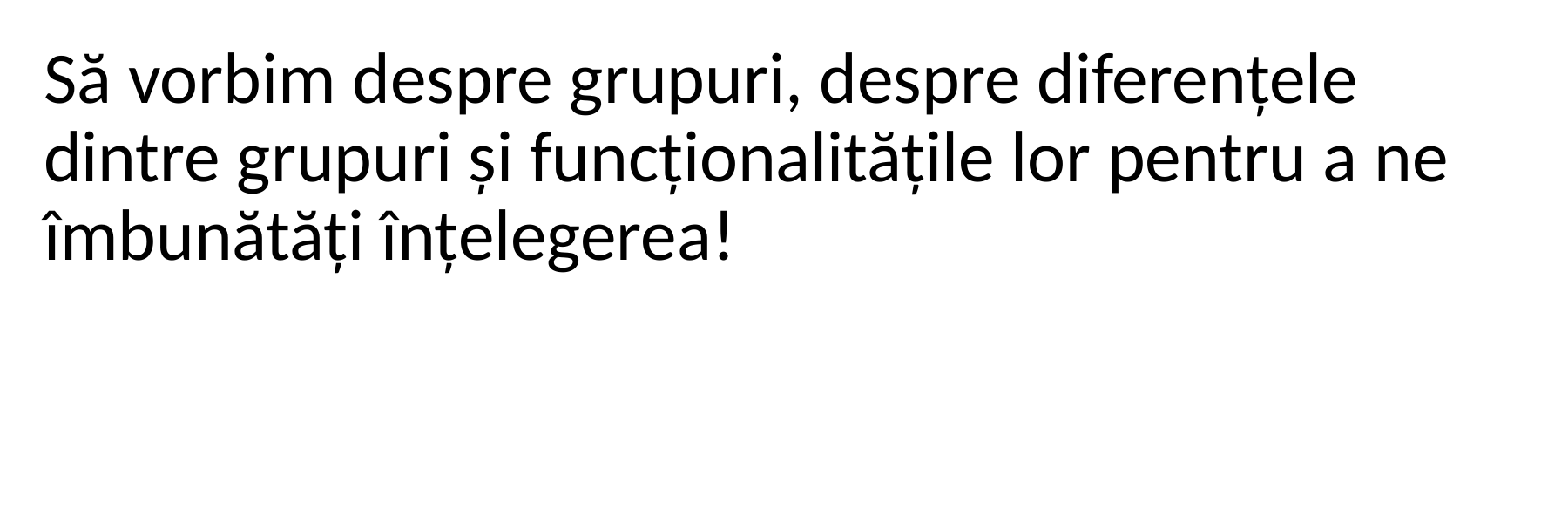

Să vorbim despre grupuri, despre diferențele dintre grupuri și funcționalitățile lor pentru a ne îmbunătăți înțelegerea!